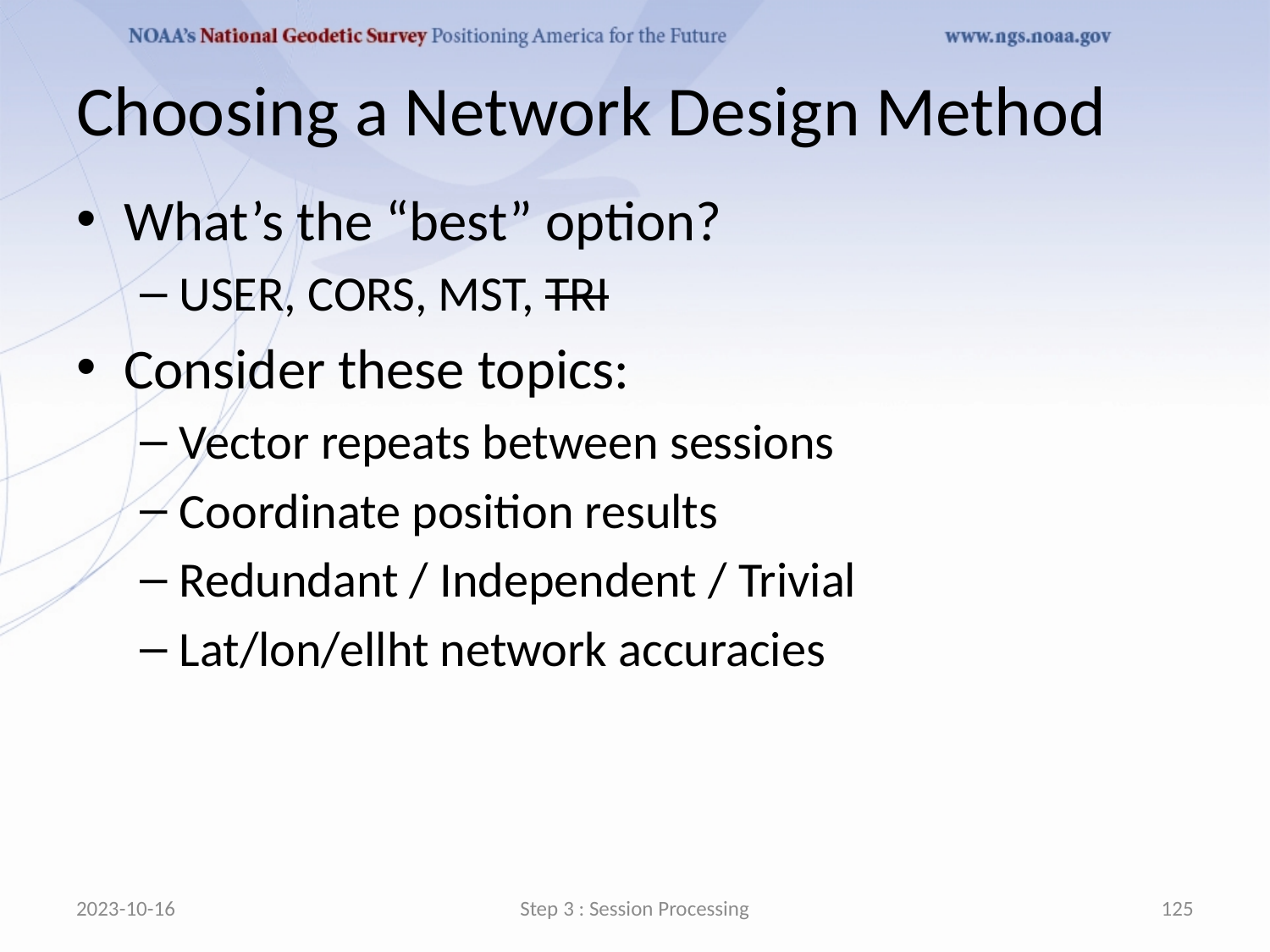

# Choosing a Network Design Method
What’s the “best” option?
USER, CORS, MST, TRI
Consider these topics:
Vector repeats between sessions
Coordinate position results
Redundant / Independent / Trivial
Lat/lon/ellht network accuracies
2023-10-16
Step 3 : Session Processing
125